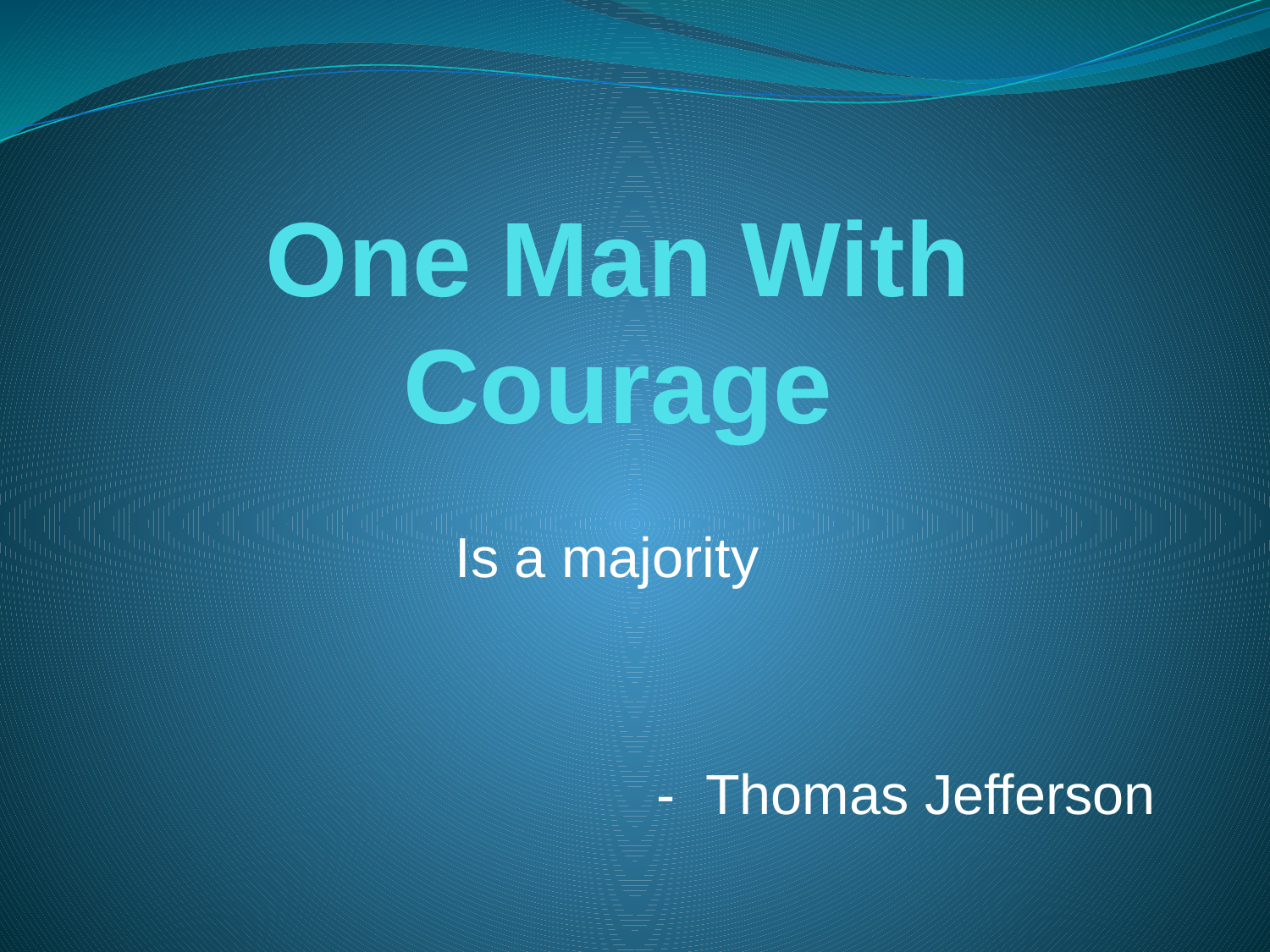

# One Man With Courage

Is a majority

-  Thomas Jefferson